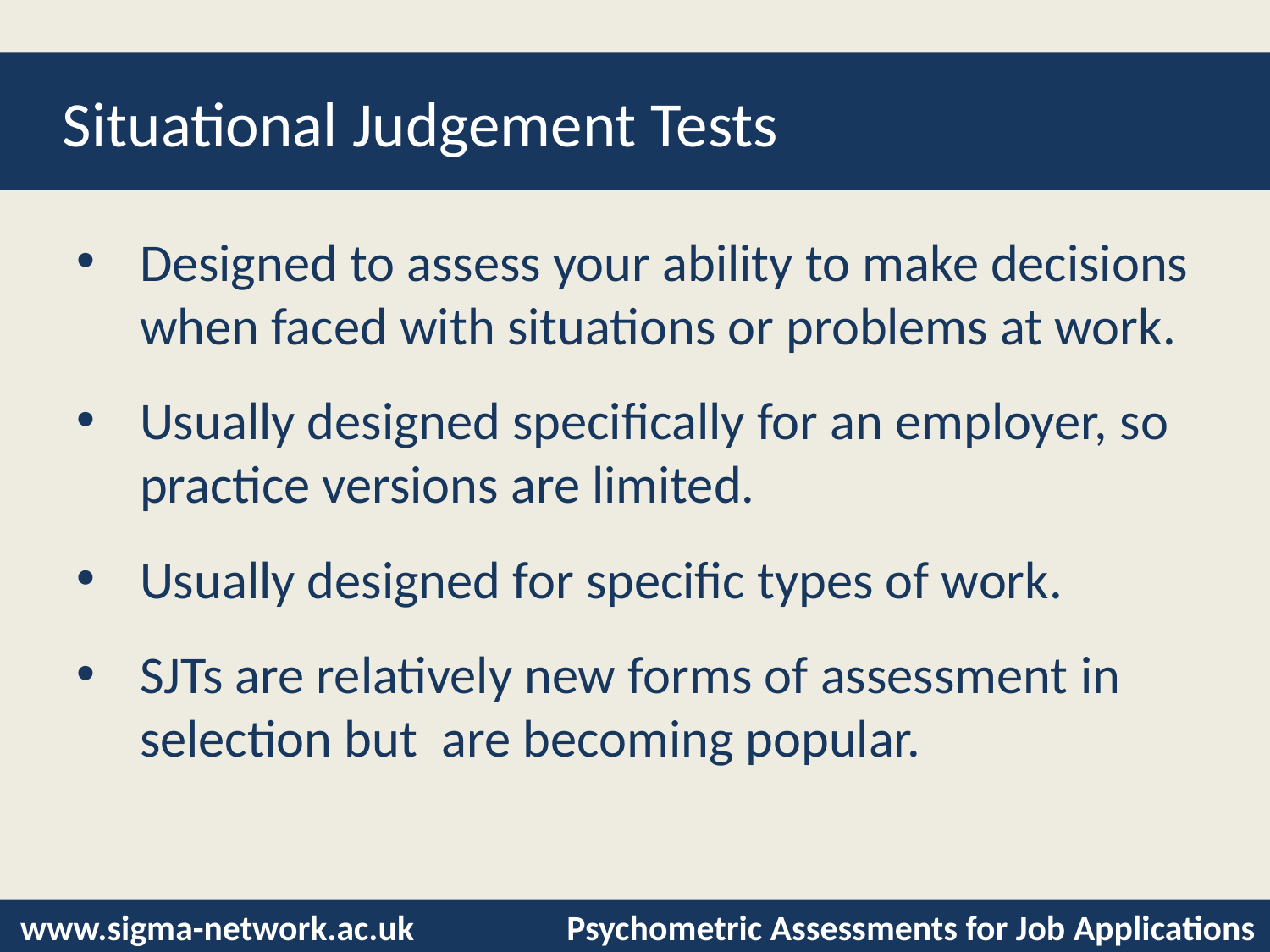

# Situational Judgement Tests
Designed to assess your ability to make decisions when faced with situations or problems at work.
Usually designed specifically for an employer, so practice versions are limited.
Usually designed for specific types of work.
SJTs are relatively new forms of assessment in selection but  are becoming popular.